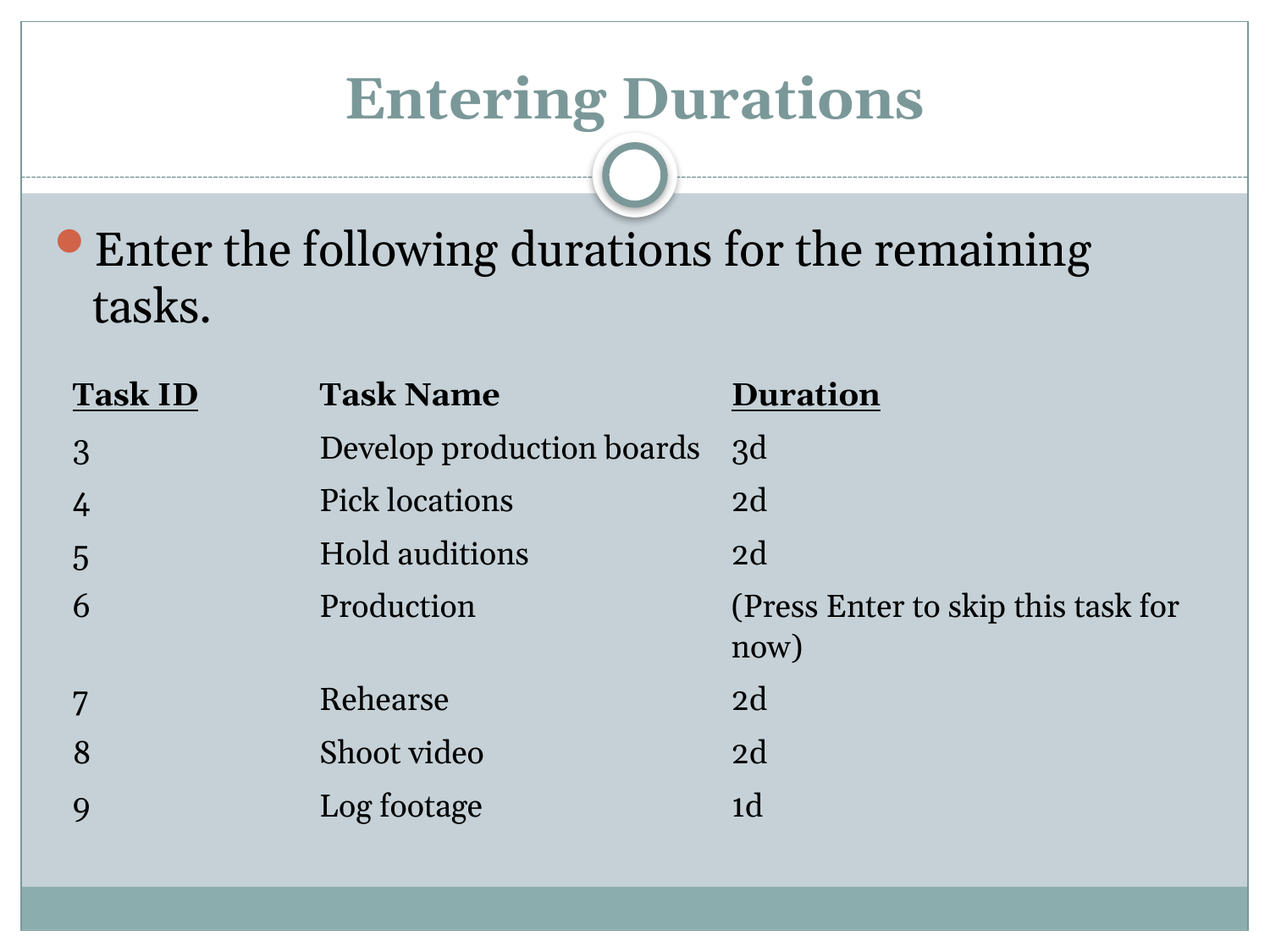

# Entering Durations
Enter the following durations for the remaining tasks.

| Task ID | Task Name | Duration |
| --- | --- | --- |
| 3 | Develop production boards | 3d |
| 4 | Pick locations | 2d |
| 5 | Hold auditions | 2d |
| 6 | Production | (Press Enter to skip this task for now) |
| 7 | Rehearse | 2d |
| 8 | Shoot video | 2d |
| 9 | Log footage | 1d |